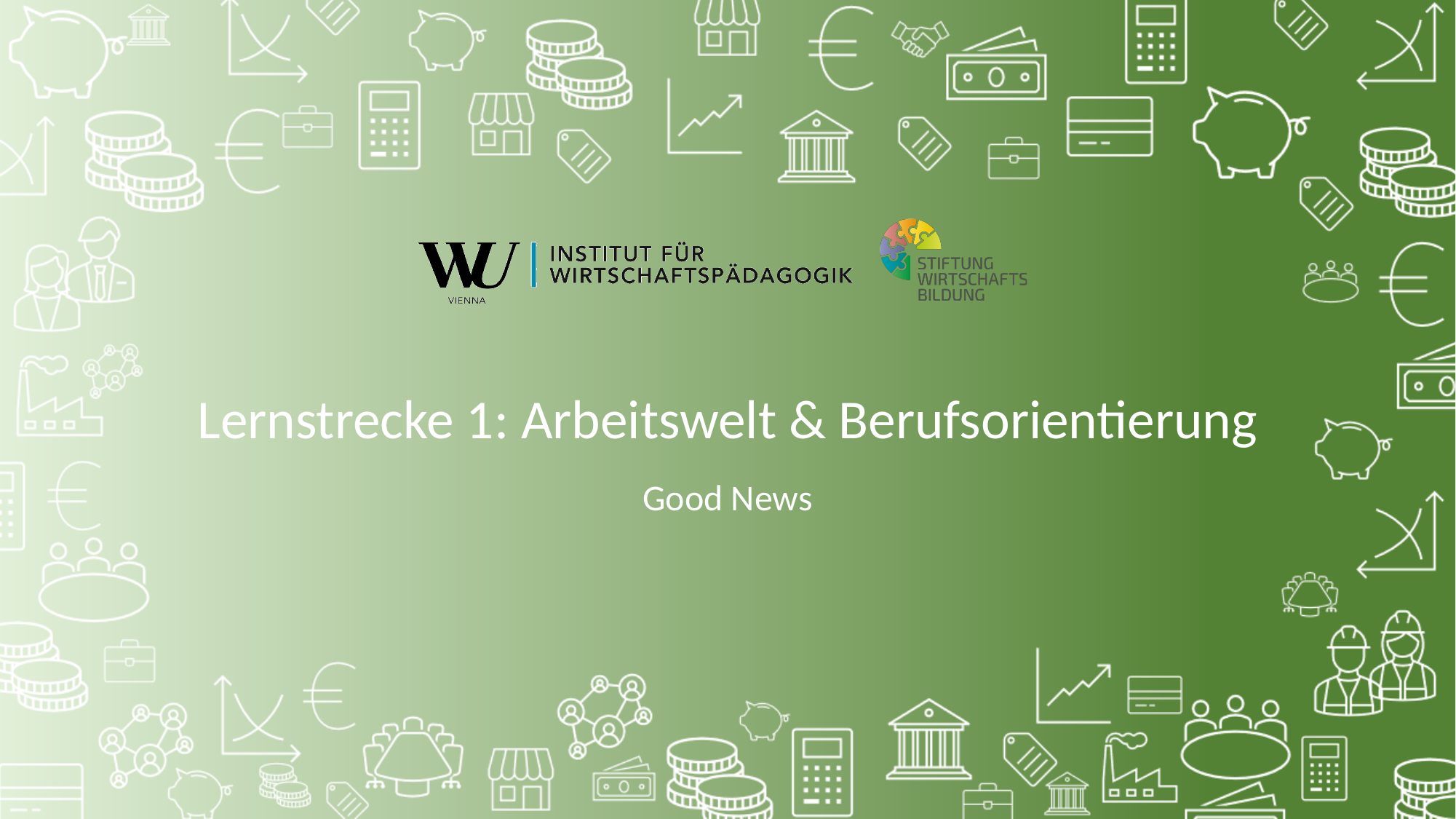

# Lernstrecke 1: Arbeitswelt & Berufsorientierung
Good News